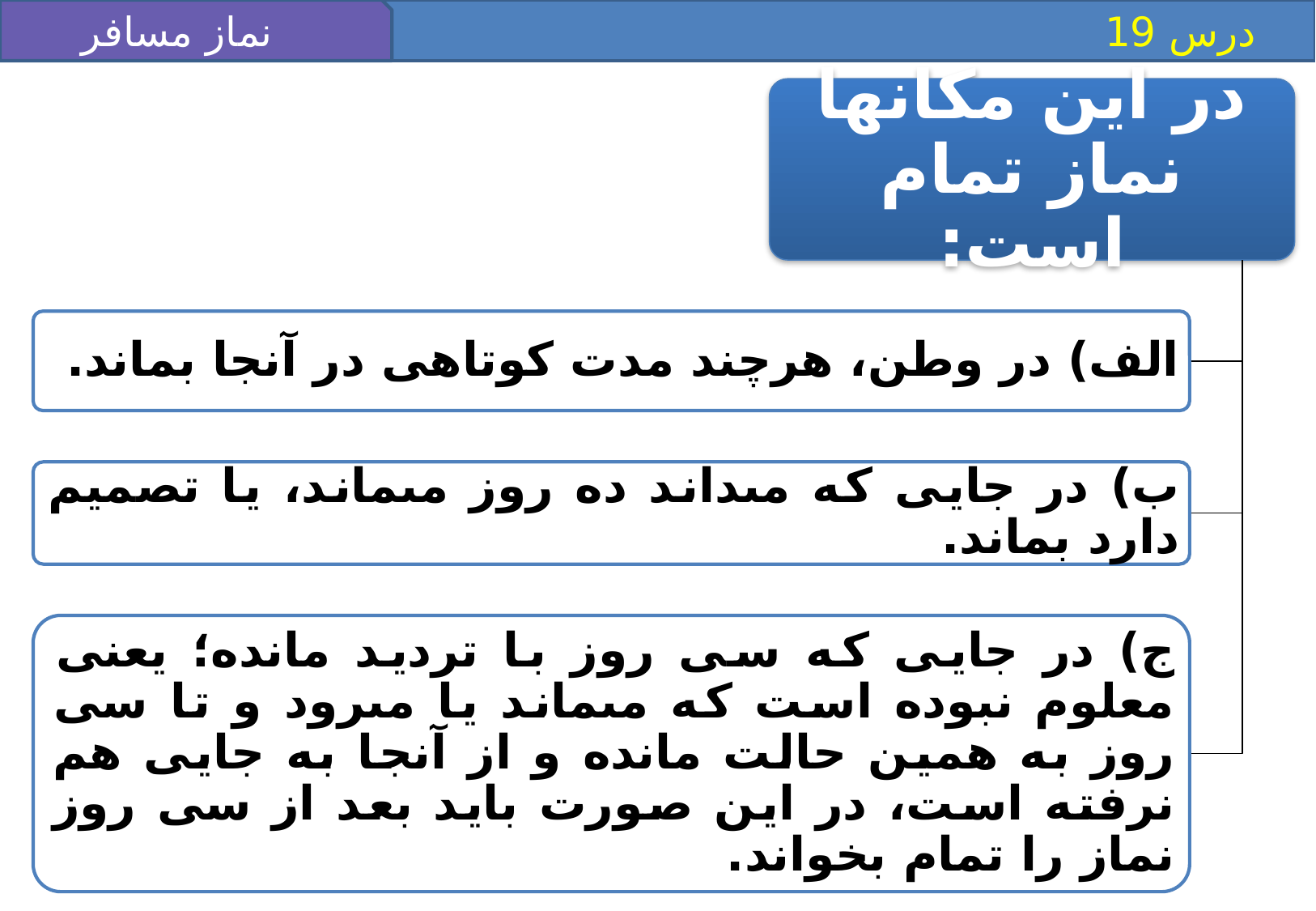

درس 19
نماز مسافر (2)
در اين مكان‏ها
نماز تمام است:

الف) در وطن، هرچند مدت كوتاهى در آنجا بماند.
ب) در جايى كه مى‏داند ده روز مى‏ماند، يا تصميم دارد بماند.
ج) در جايى كه سى روز با ترديد مانده؛ يعنى معلوم نبوده است كه مى‏ماند يا مى‏رود و تا سى روز به همين حالت مانده و از آنجا به جايى هم نرفته است، در اين صورت بايد بعد از سى روز نماز را تمام بخواند.